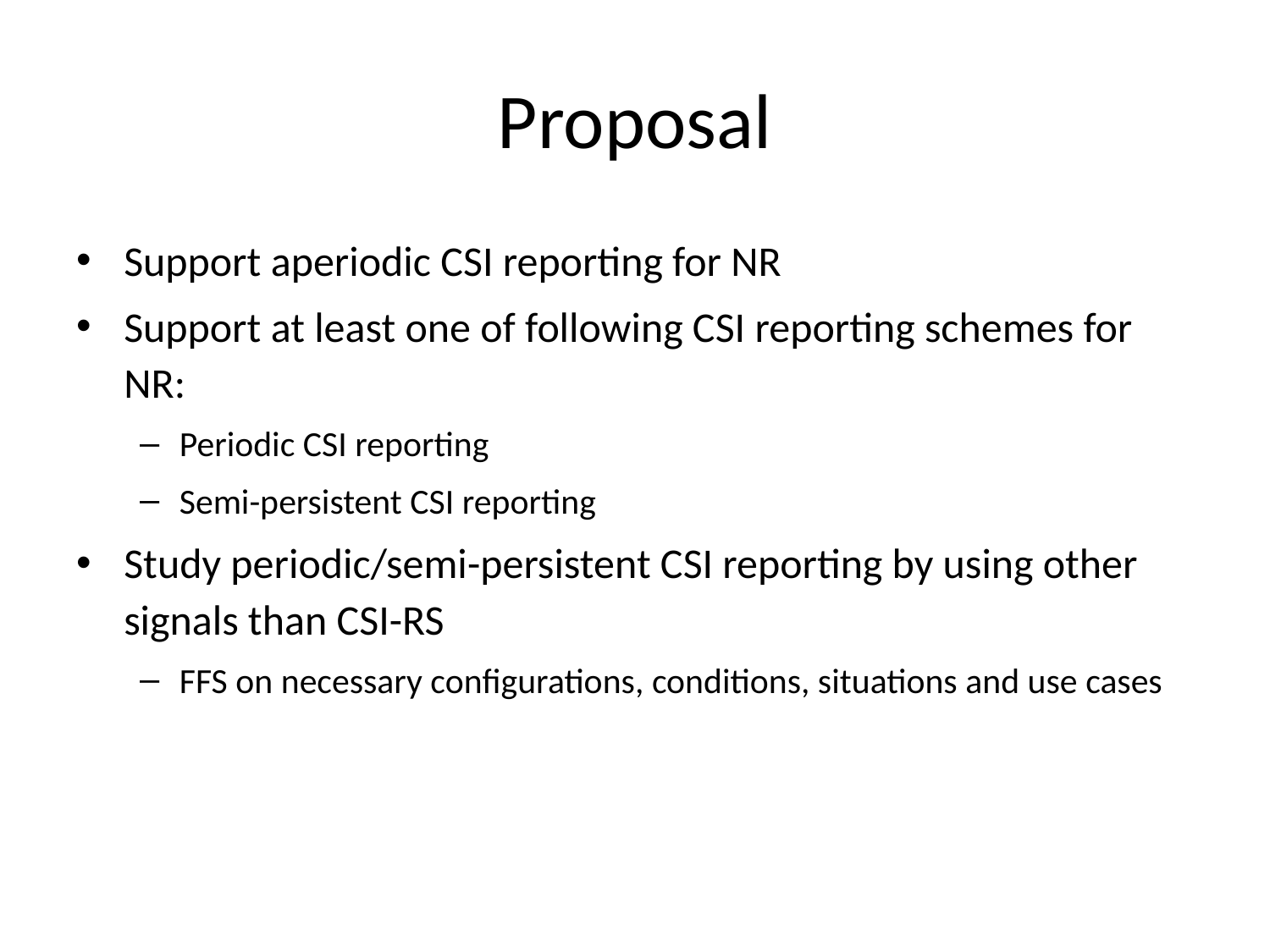

# Proposal
Support aperiodic CSI reporting for NR
Support at least one of following CSI reporting schemes for NR:
Periodic CSI reporting
Semi-persistent CSI reporting
Study periodic/semi-persistent CSI reporting by using other signals than CSI-RS
FFS on necessary configurations, conditions, situations and use cases